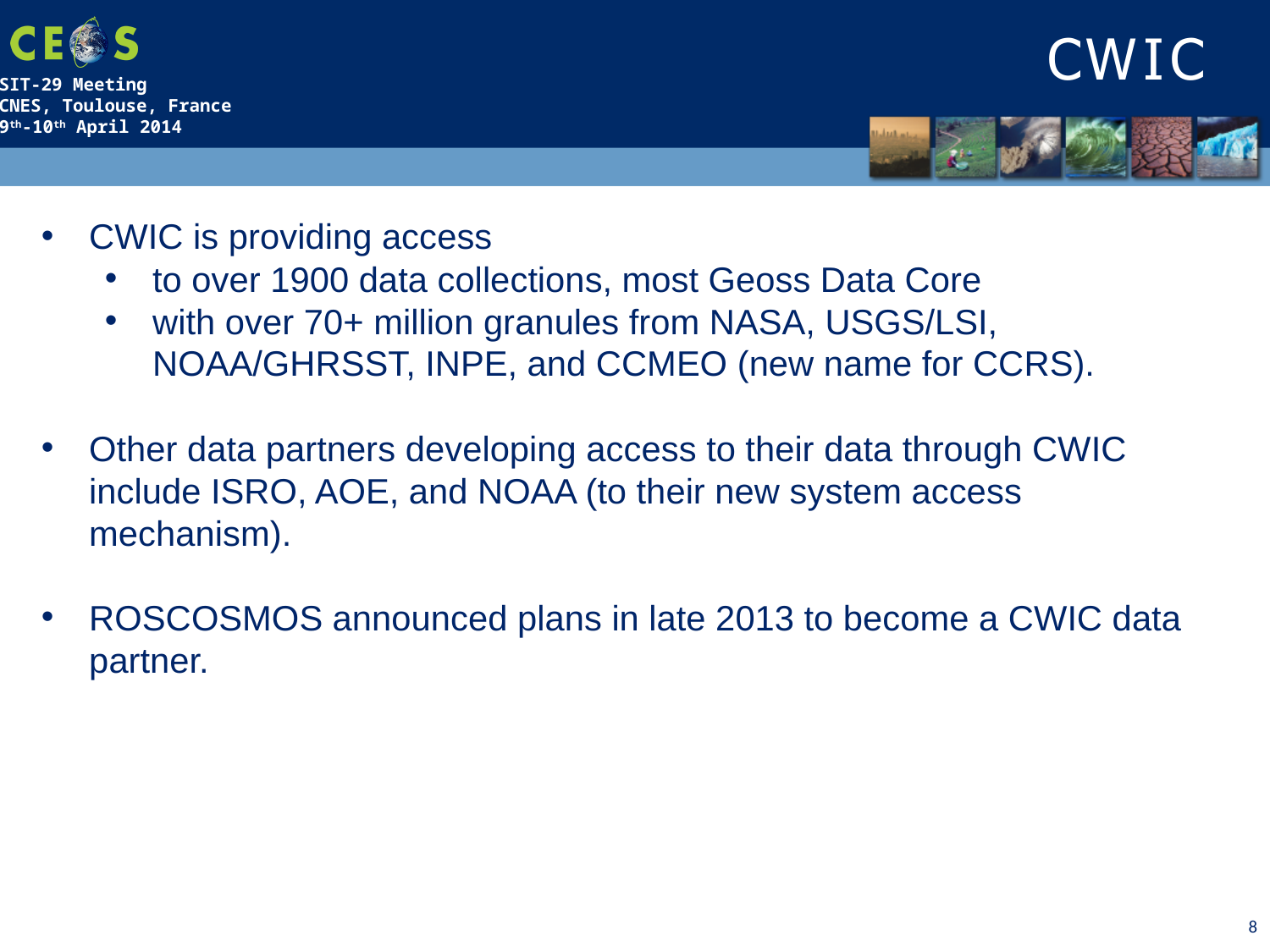

CWIC
CWIC is providing access
to over 1900 data collections, most Geoss Data Core
with over 70+ million granules from NASA, USGS/LSI, NOAA/GHRSST, INPE, and CCMEO (new name for CCRS).

Other data partners developing access to their data through CWIC include ISRO, AOE, and NOAA (to their new system access mechanism).

ROSCOSMOS announced plans in late 2013 to become a CWIC data partner.

8